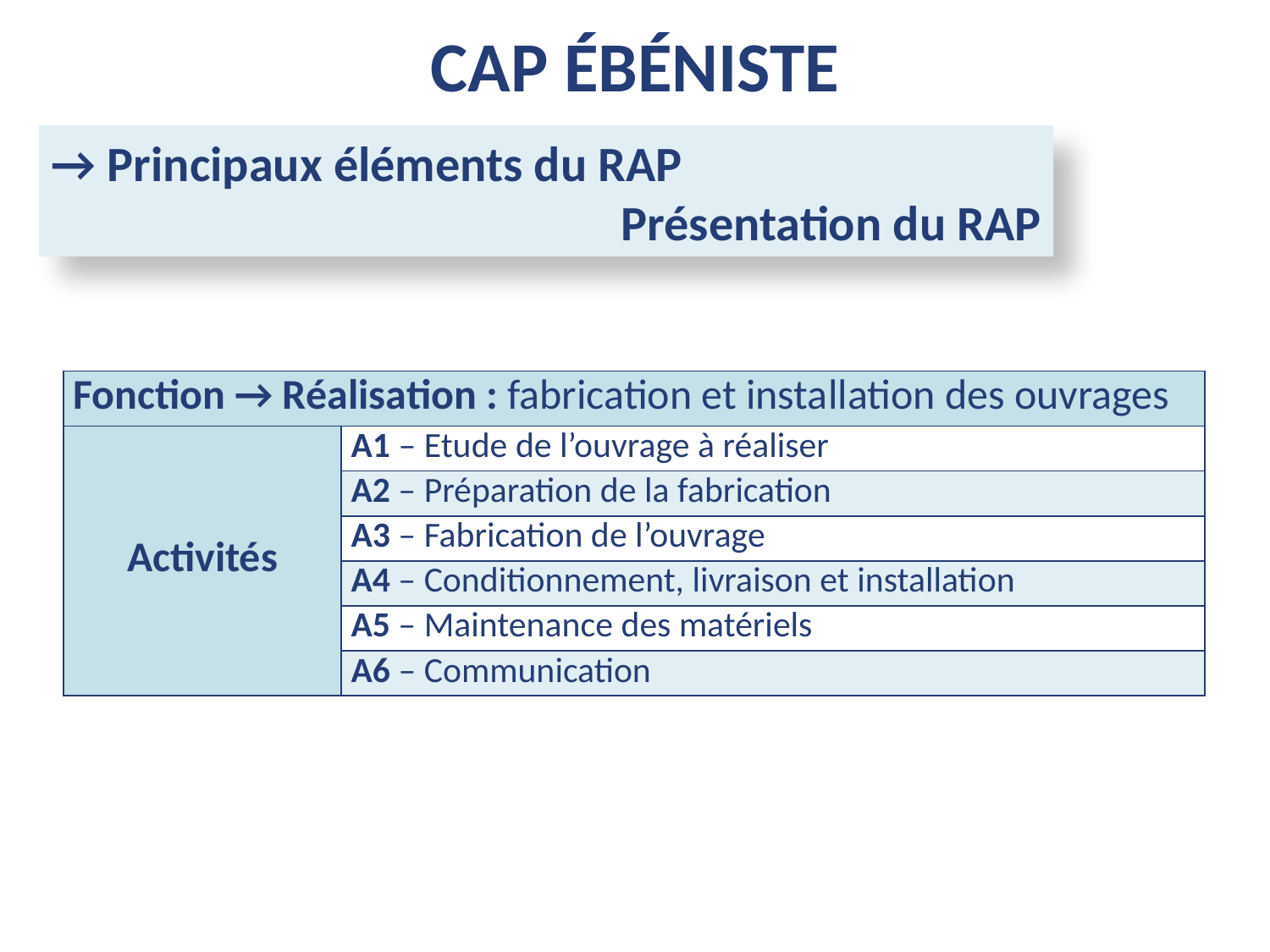

CAP ébéniste
→ Principaux éléments du RAP
                     Présentation du RAP

| Fonction → Réalisation : fabrication et installation des ouvrages |  |
| --- | --- |
| Activités | A1 – Etude de l’ouvrage à réaliser |
|  | A2 – Préparation de la fabrication |
|  | A3 – Fabrication de l’ouvrage |
|  | A4 – Conditionnement, livraison et installation |
|  | A5 – Maintenance des matériels |
|  | A6 – Communication |